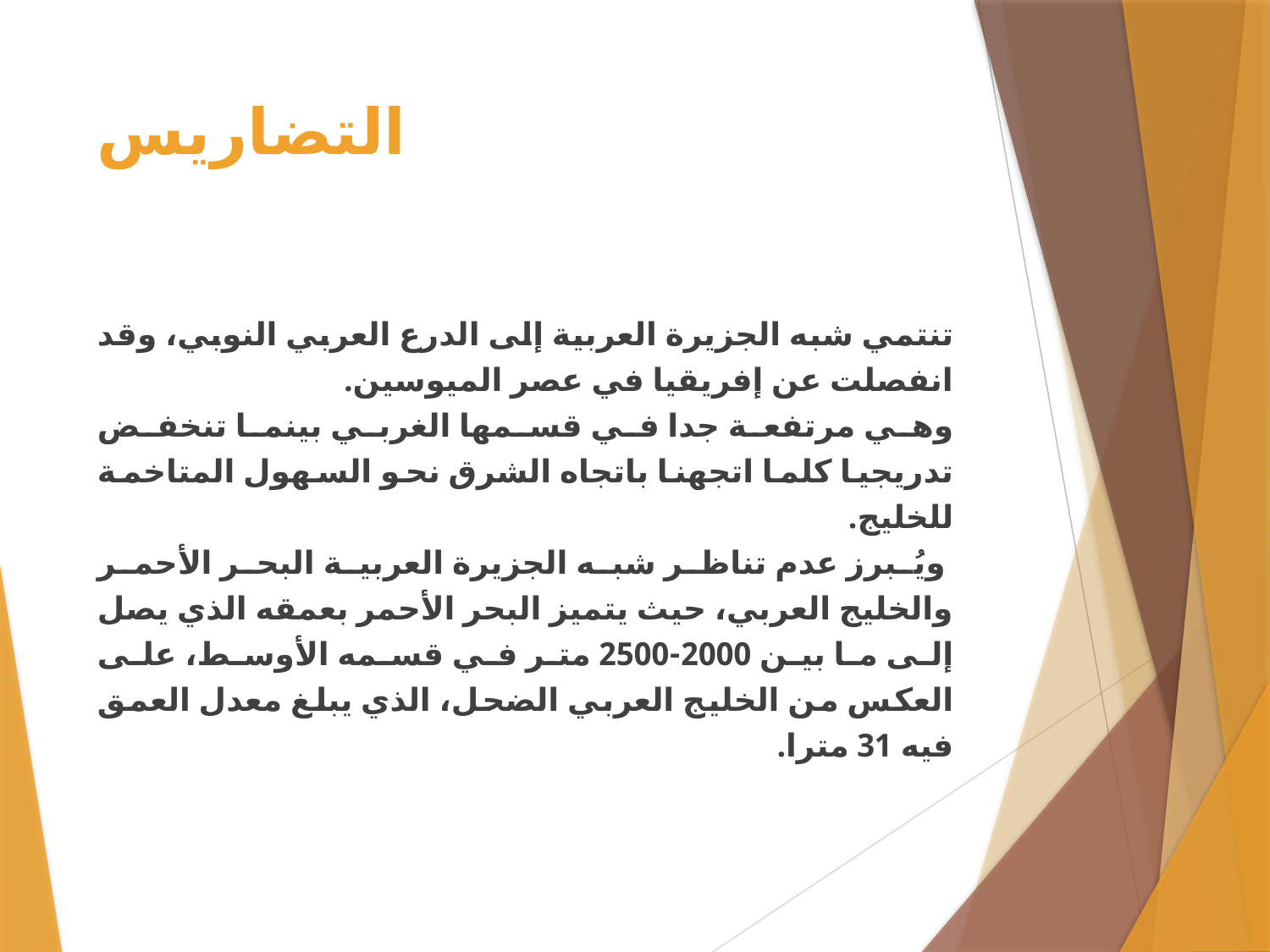

# التضاريس
تنتمي شبه الجزيرة العربية إلى الدرع العربي النوبي، وقد انفصلت عن إفريقيا في عصر الميوسين.
وهي مرتفعة جدا في قسمها الغربي بينما تنخفض تدريجيا كلما اتجهنا باتجاه الشرق نحو السهول المتاخمة للخليج.
 ويُبرز عدم تناظر شبه الجزيرة العربية البحر الأحمر والخليج العربي، حيث يتميز البحر الأحمر بعمقه الذي يصل إلى ما بين 2000-2500 متر في قسمه الأوسط، على العكس من الخليج العربي الضحل، الذي يبلغ معدل العمق فيه 31 مترا.